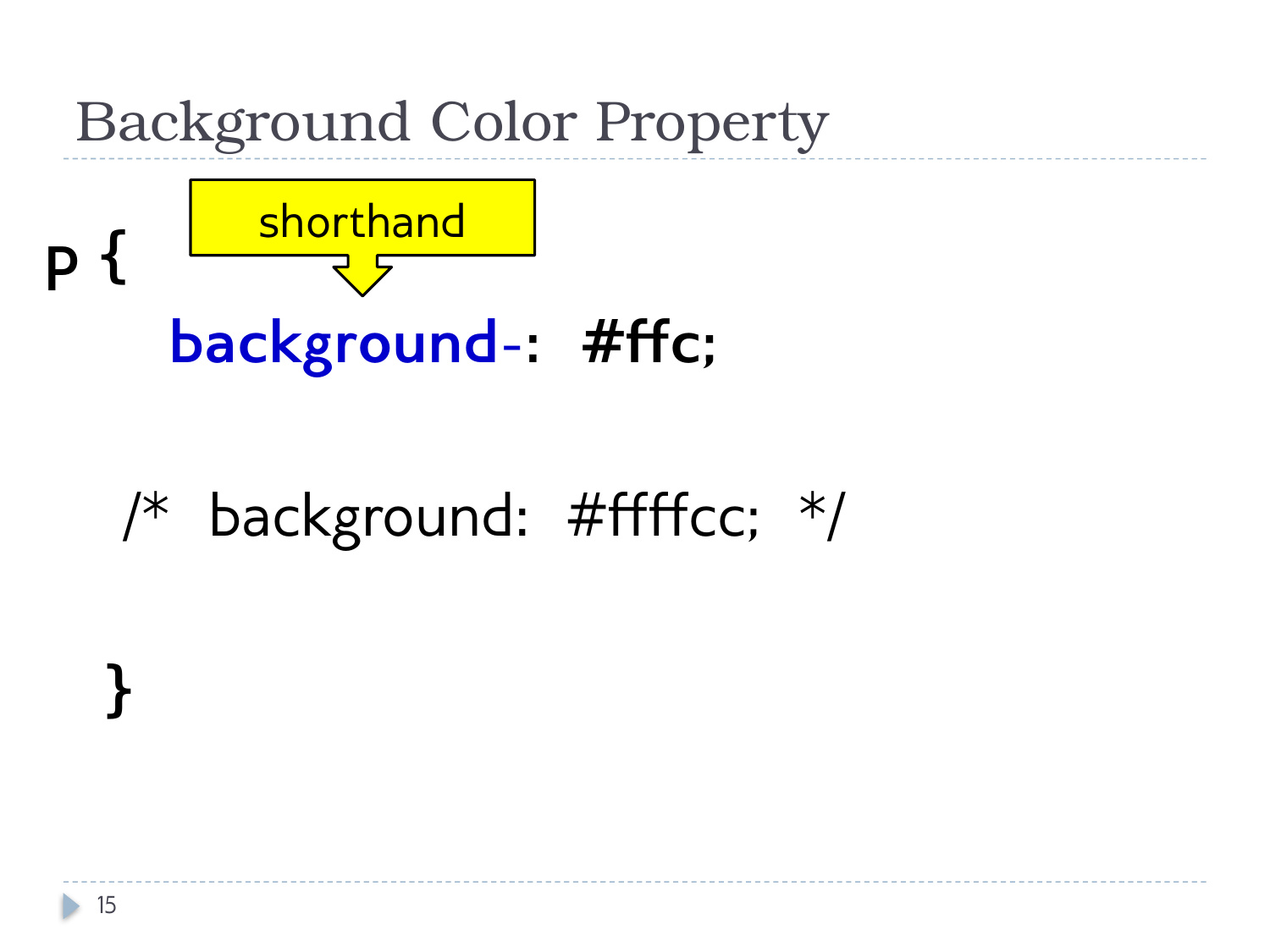

# Background Color Property
shorthand
p {
      background-:  #ffc;

    /*  background:  #ffffcc;  */

   }

15